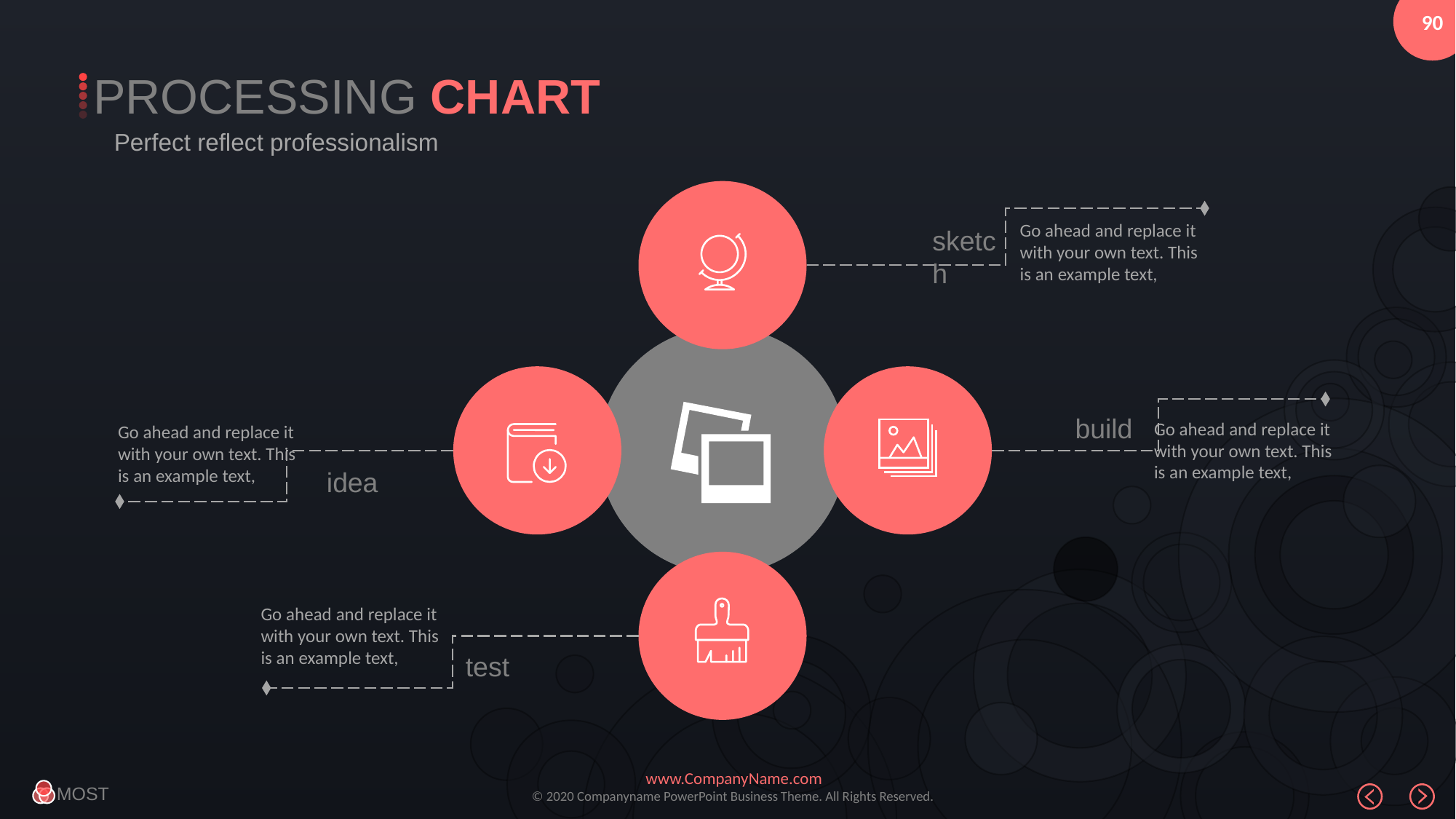

PROCESSING CHART
Perfect reflect professionalism

Go ahead and replace it with your own text. This is an example text,
sketch

build
Go ahead and replace it with your own text. This is an example text,
Go ahead and replace it with your own text. This is an example text,

idea

Go ahead and replace it with your own text. This is an example text,

test